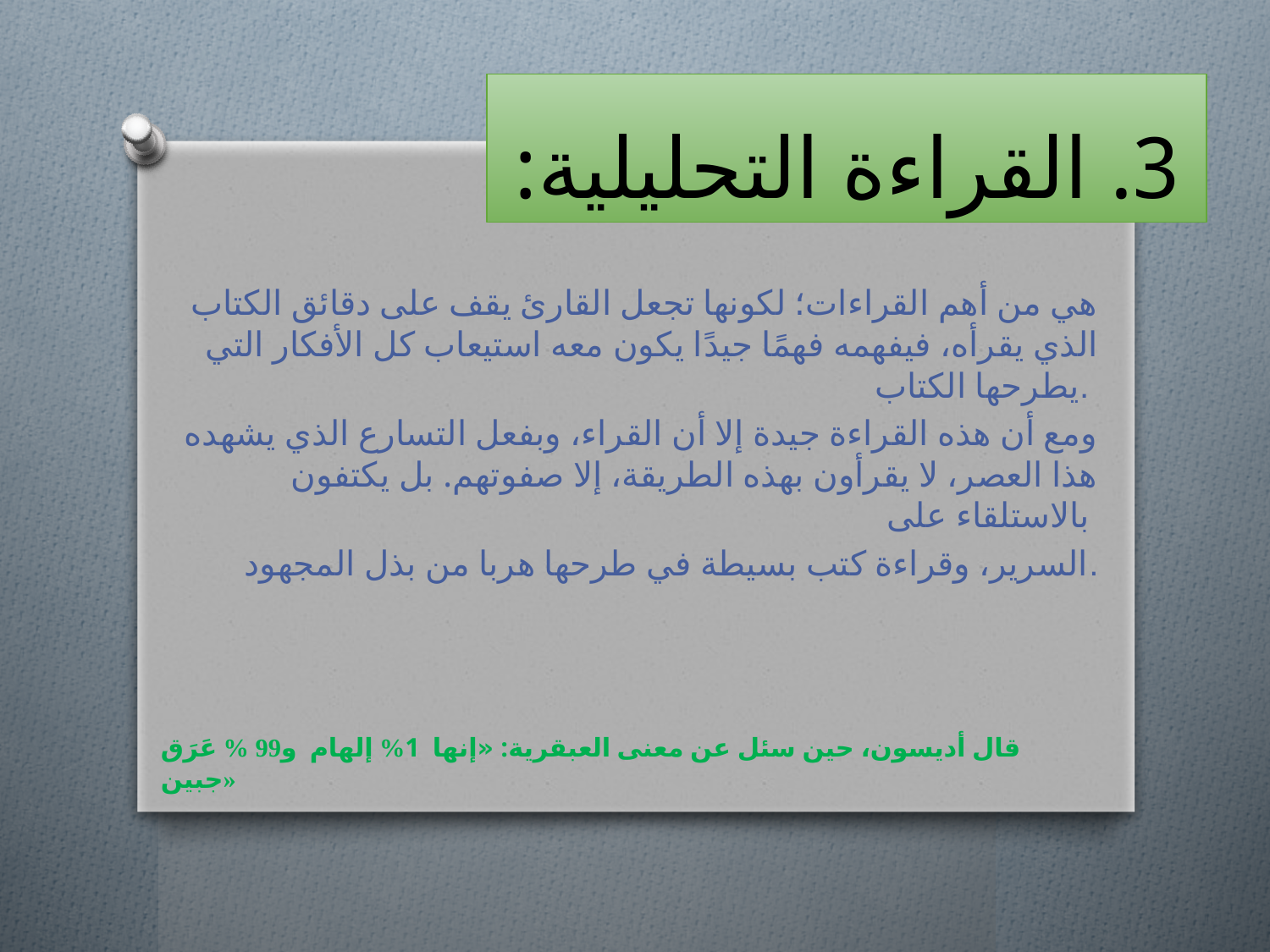

# 3. القراءة التحليلية:
هي من أهم القراءات؛ لكونها تجعل القارئ يقف على دقائق الكتاب الذي يقرأه، فيفهمه فهمًا جيدًا يكون معه استيعاب كل الأفكار التي يطرحها الكتاب.
ومع أن هذه القراءة جيدة إلا أن القراء، وبفعل التسارع الذي يشهده هذا العصر، لا يقرأون بهذه الطريقة، إلا صفوتهم. بل يكتفون بالاستلقاء على
السرير، وقراءة كتب بسيطة في طرحها هربا من بذل المجهود.

قال أديسون، حين سئل عن معنى العبقرية: «إنها  1% إلهام  و99 % عَرَق جبين»